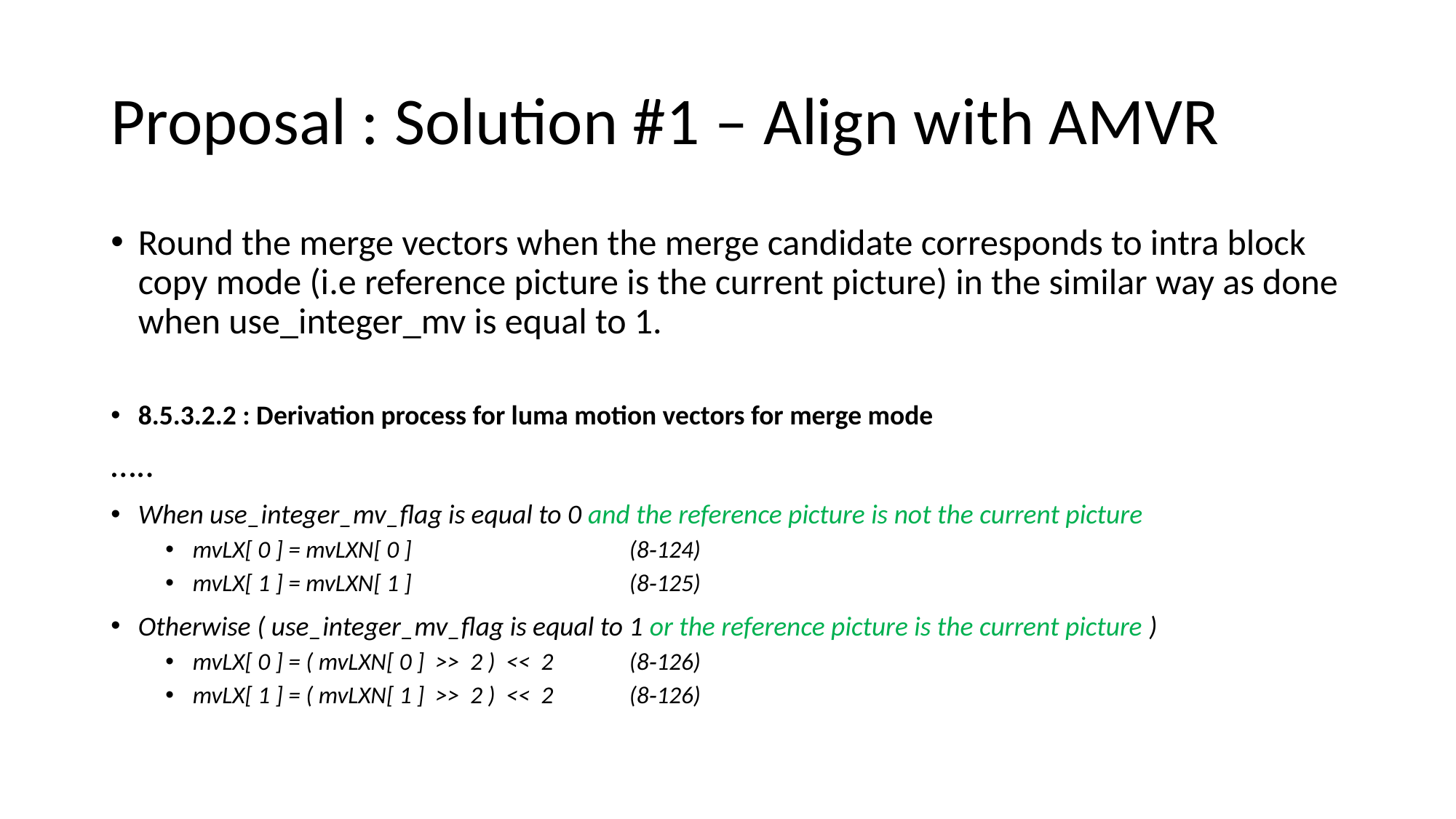

# Proposal : Solution #1 – Align with AMVR
Round the merge vectors when the merge candidate corresponds to intra block copy mode (i.e reference picture is the current picture) in the similar way as done when use_integer_mv is equal to 1.

8.5.3.2.2 : Derivation process for luma motion vectors for merge mode
…..
When use_integer_mv_flag is equal to 0 and the reference picture is not the current picture
mvLX[ 0 ] = mvLXN[ 0 ]		(8‑124)
mvLX[ 1 ] = mvLXN[ 1 ]		(8‑125)
Otherwise ( use_integer_mv_flag is equal to 1 or the reference picture is the current picture )
mvLX[ 0 ] = ( mvLXN[ 0 ]  >>  2 )  <<  2	(8‑126)
mvLX[ 1 ] = ( mvLXN[ 1 ]  >>  2 )  <<  2	(8‑126)